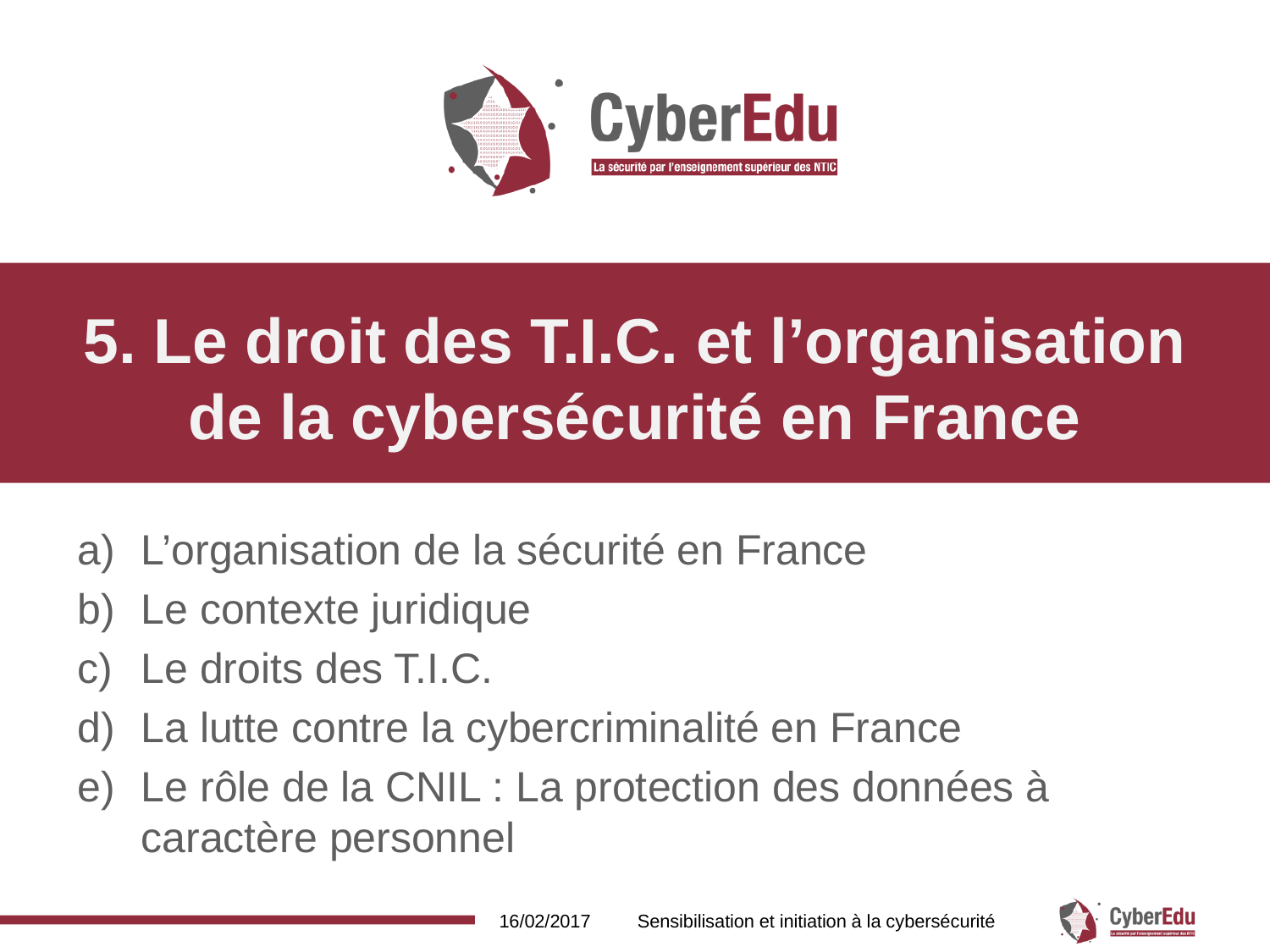

# 5. Le droit des T.I.C. et l’organisation de la cybersécurité en France
L’organisation de la sécurité en France
Le contexte juridique
Le droits des T.I.C.
La lutte contre la cybercriminalité en France
Le rôle de la CNIL : La protection des données à caractère personnel
16/02/2017
Sensibilisation et initiation à la cybersécurité